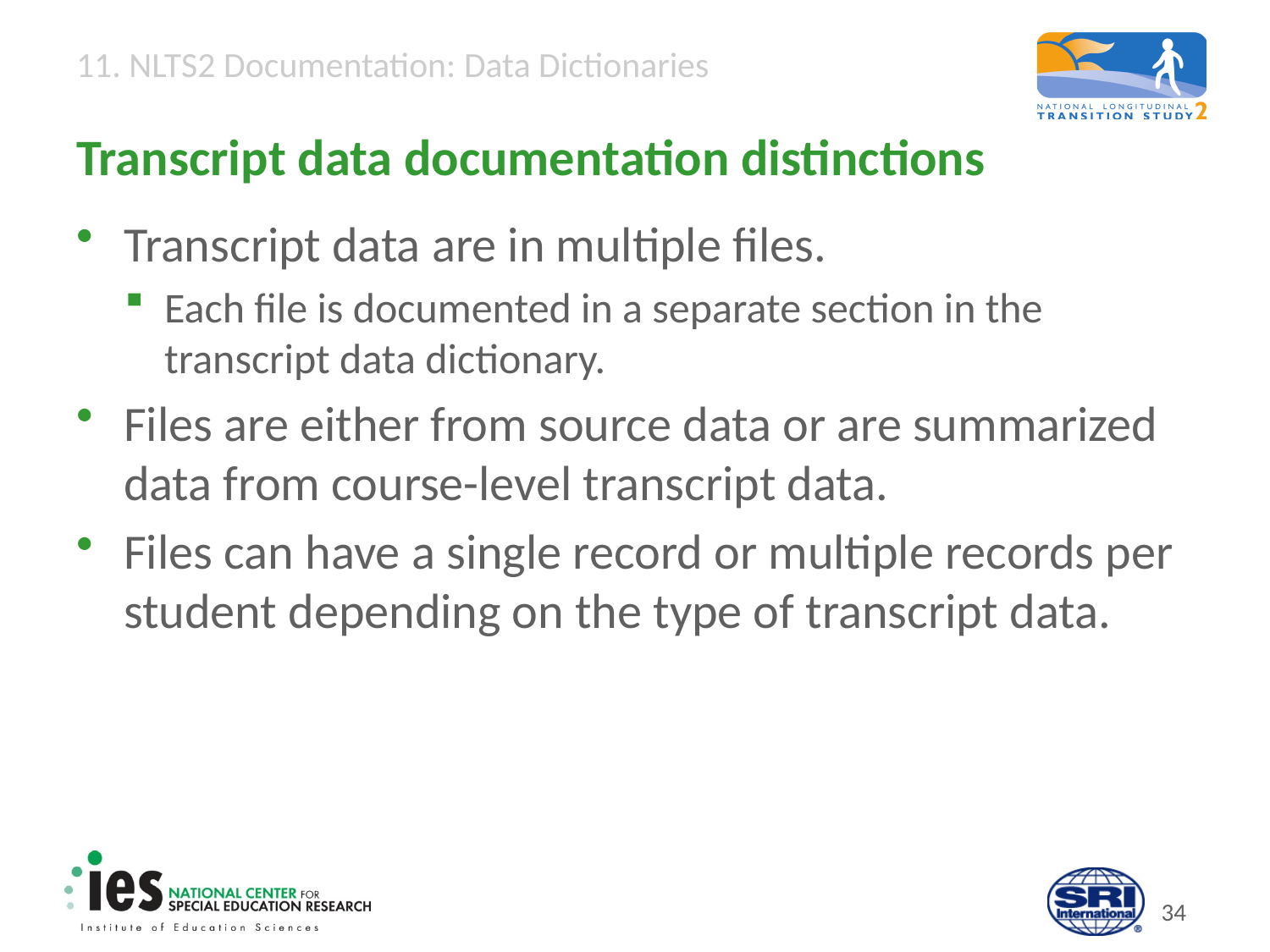

# Transcript data documentation distinctions
Transcript data are in multiple files.
Each file is documented in a separate section in the transcript data dictionary.
Files are either from source data or are summarized data from course-level transcript data.
Files can have a single record or multiple records per student depending on the type of transcript data.

34